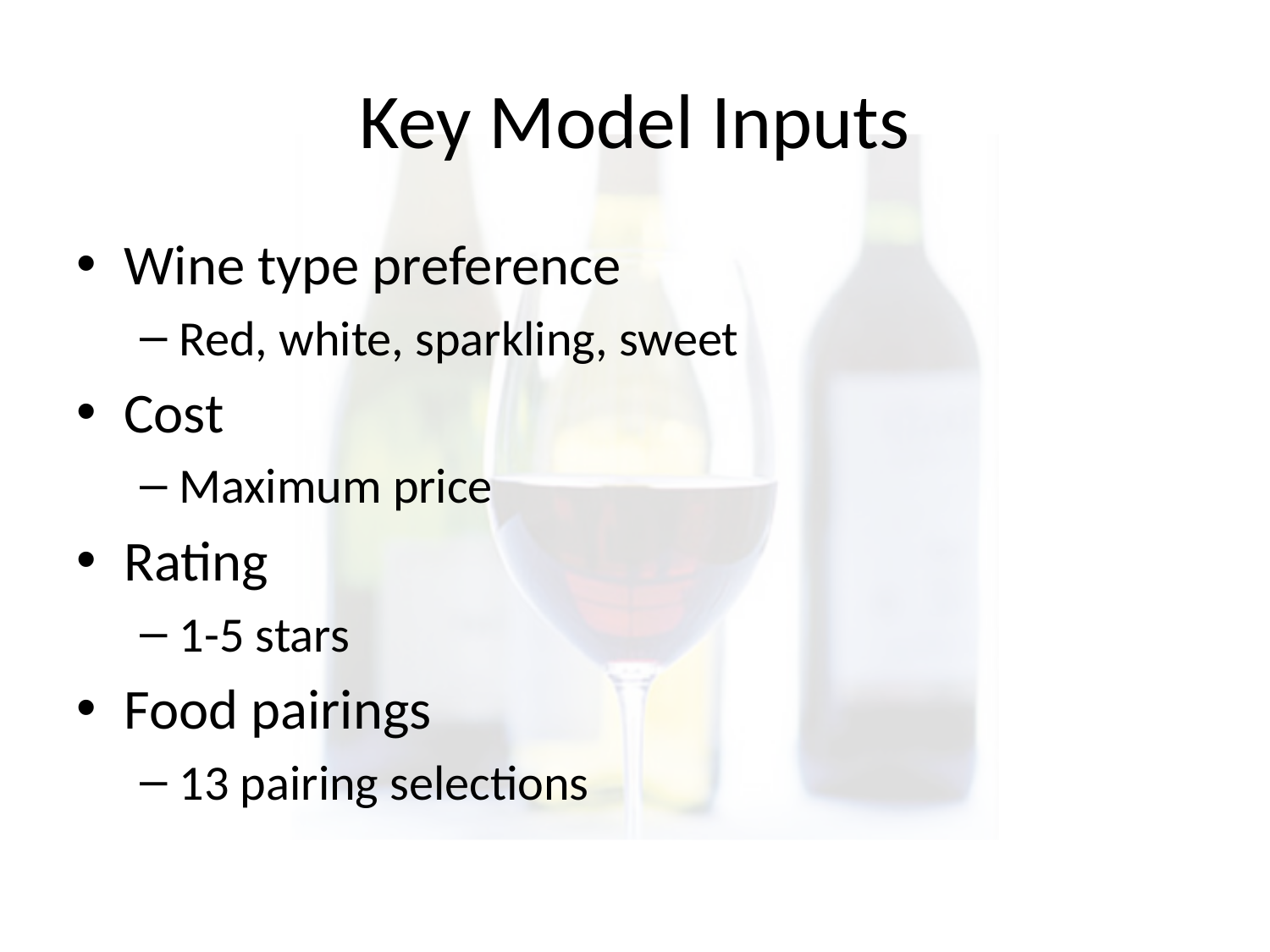

# Key Model Inputs
Wine type preference
Red, white, sparkling, sweet
Cost
Maximum price
Rating
1-5 stars
Food pairings
13 pairing selections